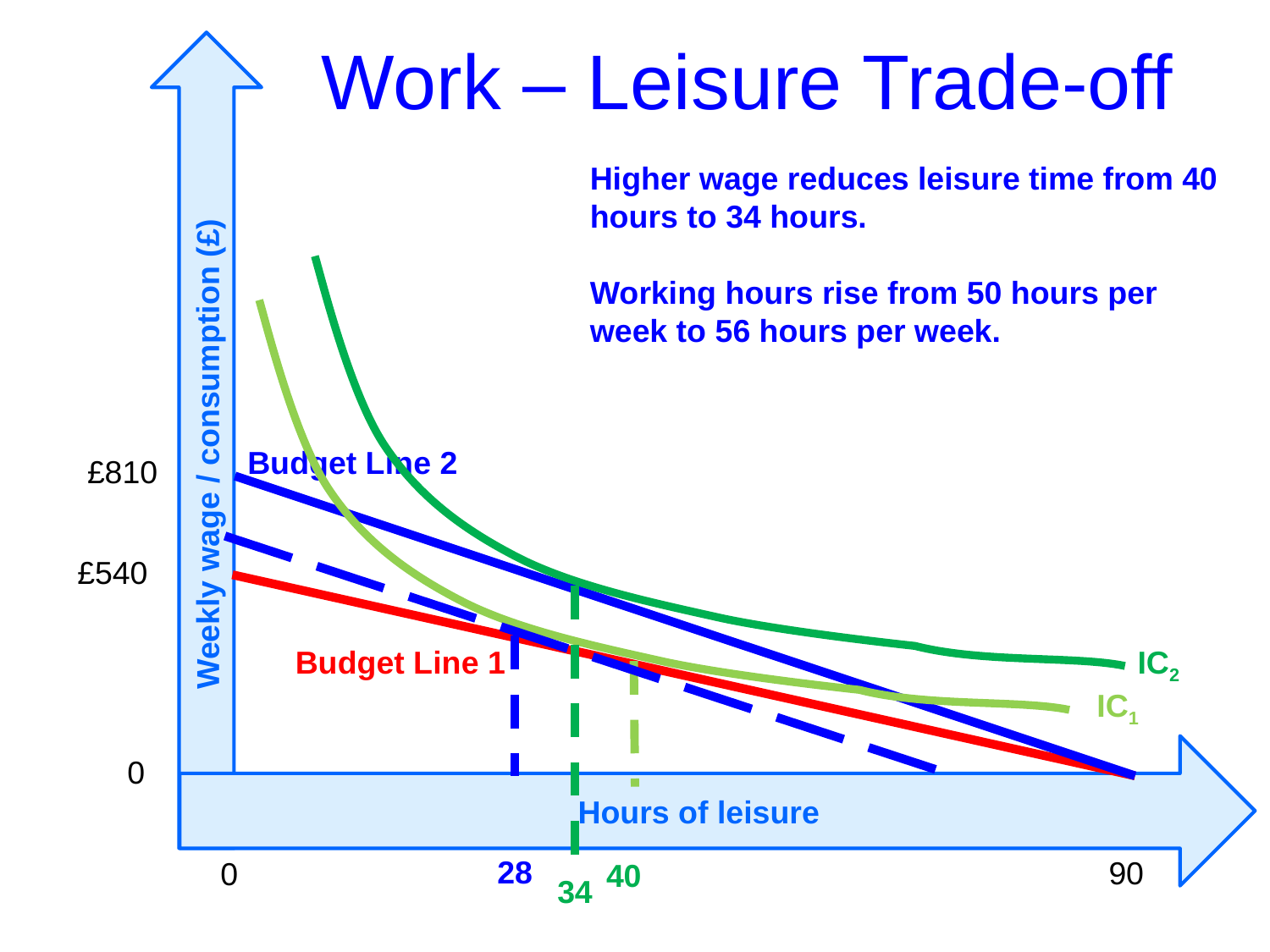

Work – Leisure Trade-off
Weekly wage / consumption (£)
Higher wage reduces leisure time from 40 hours to 34 hours.

Working hours rise from 50 hours per week to 56 hours per week.

Budget Line 2
£810
£540
Budget Line 1
IC2
IC1
Hours of leisure
0
28
90
0
40
34